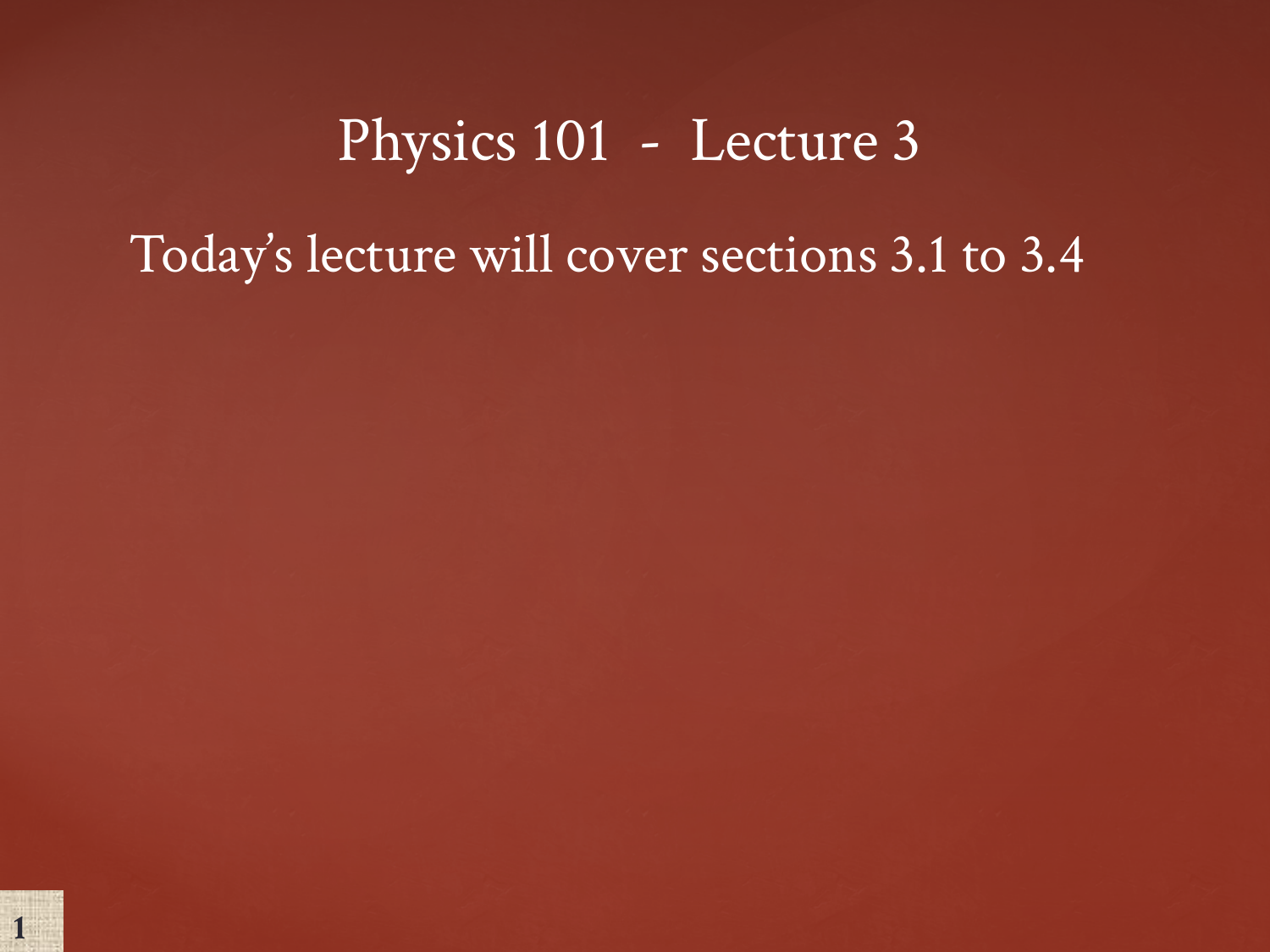

# Physics 101  -  Lecture 3
Today’s lecture will cover sections 3.1 to 3.4
1